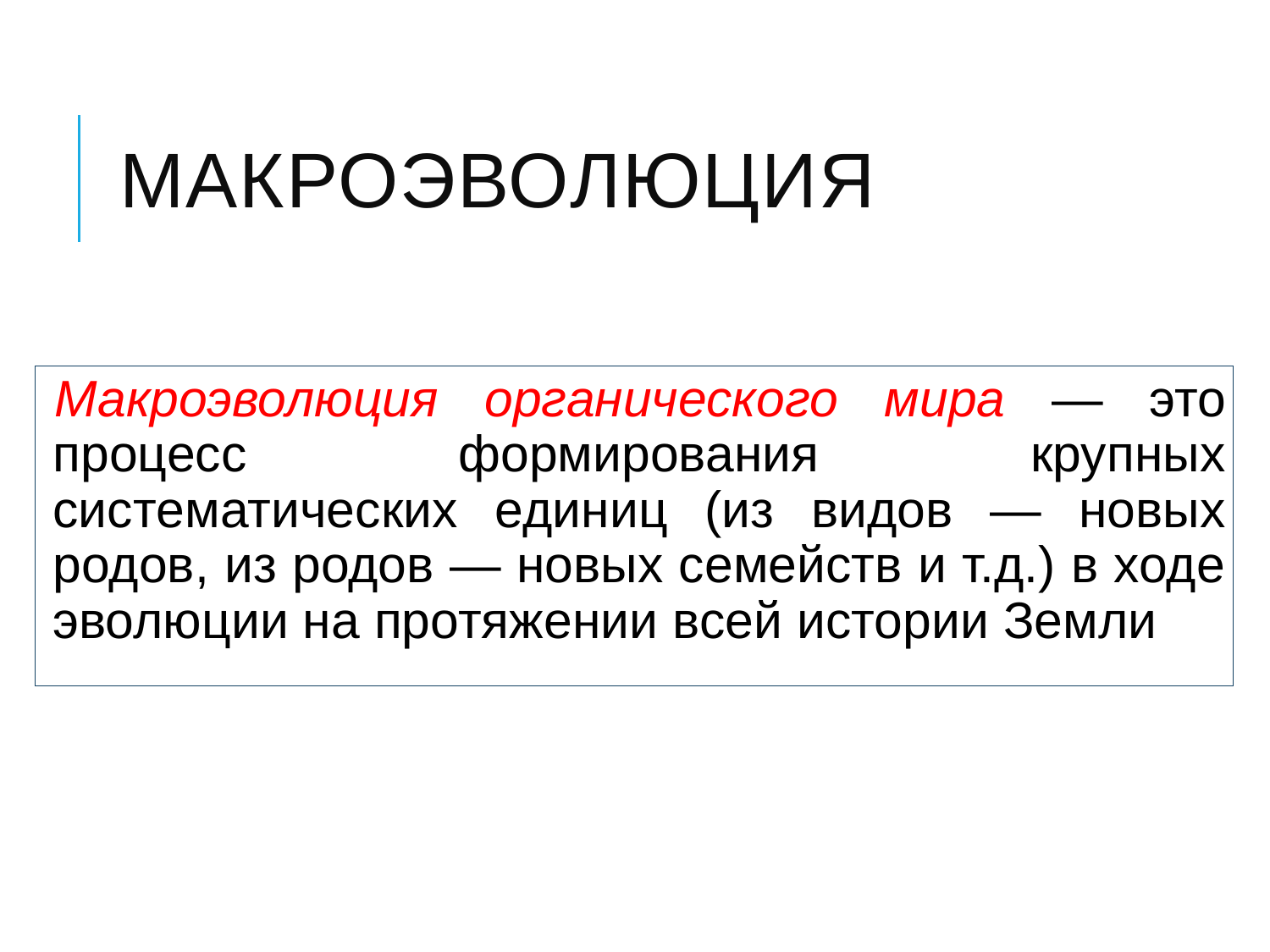

# Макроэволюция
Макроэволюция органического мира — это процесс формирования крупных систематических единиц (из видов — новых родов, из родов — новых семейств и т.д.) в ходе эволюции на протяжении всей истории Земли